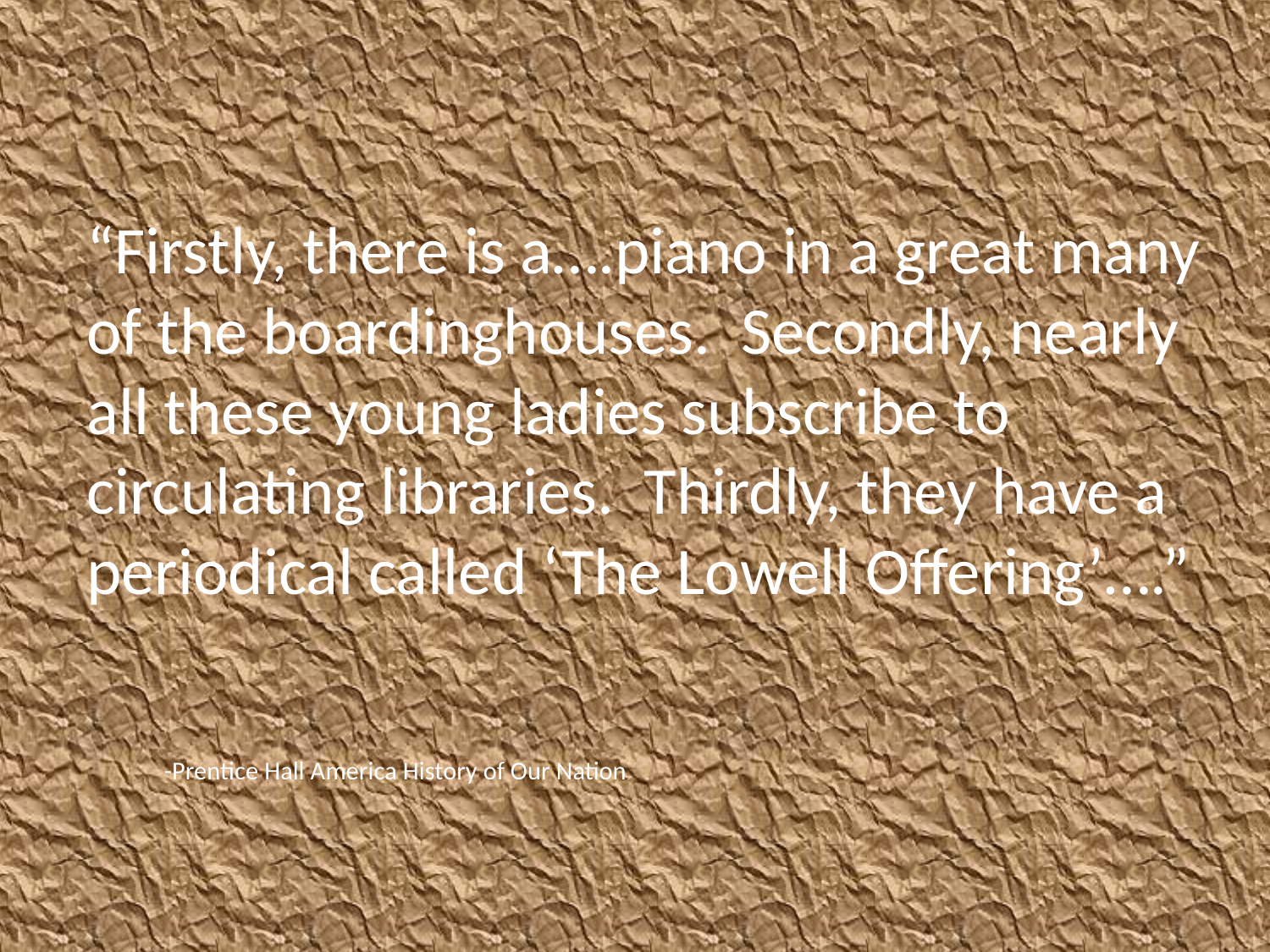

“Firstly, there is a….piano in a great many of the boardinghouses.  Secondly, nearly all these young ladies subscribe to circulating libraries.  Thirdly, they have a periodical called ‘The Lowell Offering’….”

					-Prentice Hall America History of Our Nation